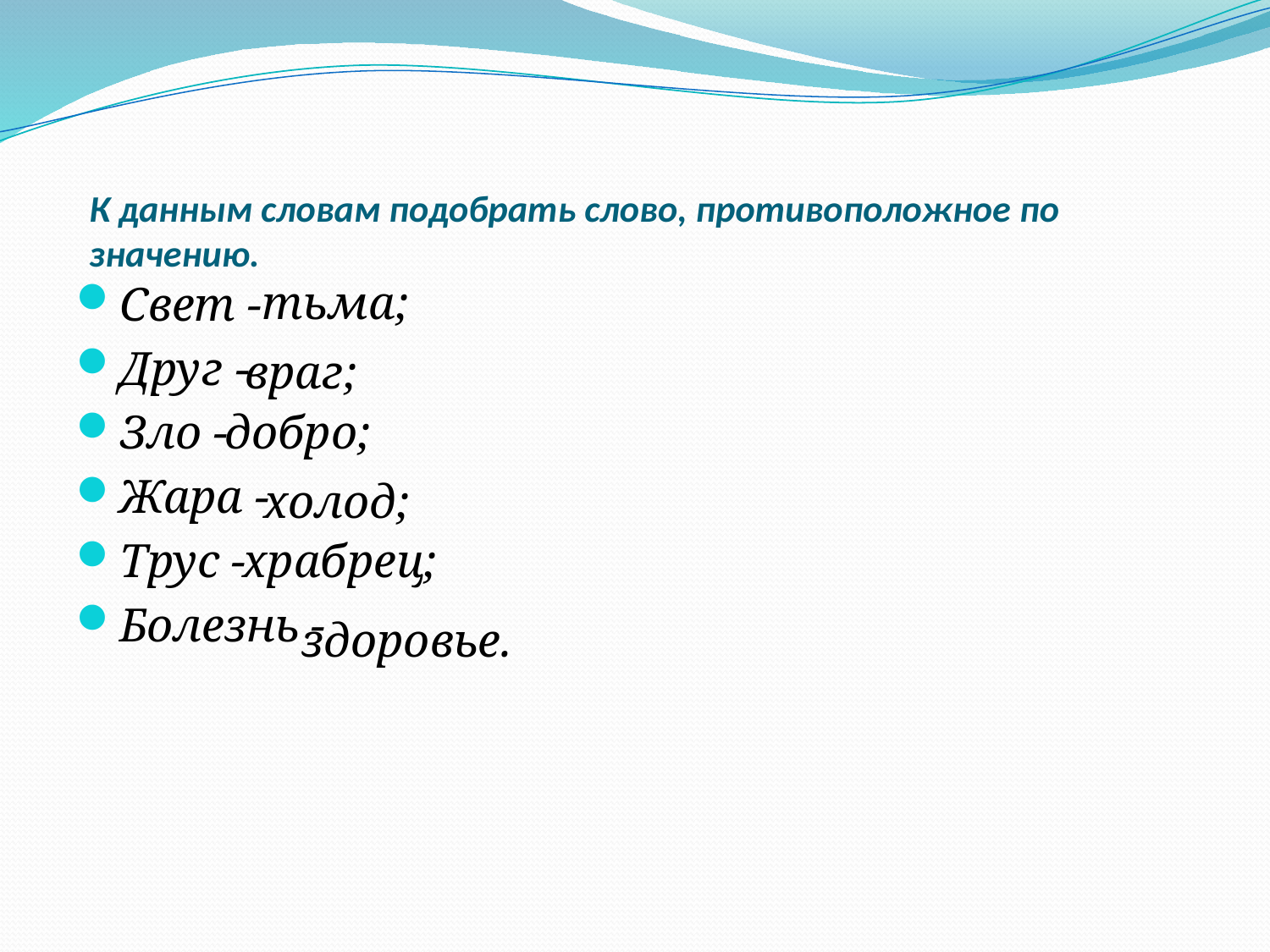

# К данным словам подобрать слово, противоположное по значению.
тьма;
Свет -
Друг -
Зло -
Жара -
Трус -
Болезнь -
враг;
добро;
холод;
храбрец;
здоровье.